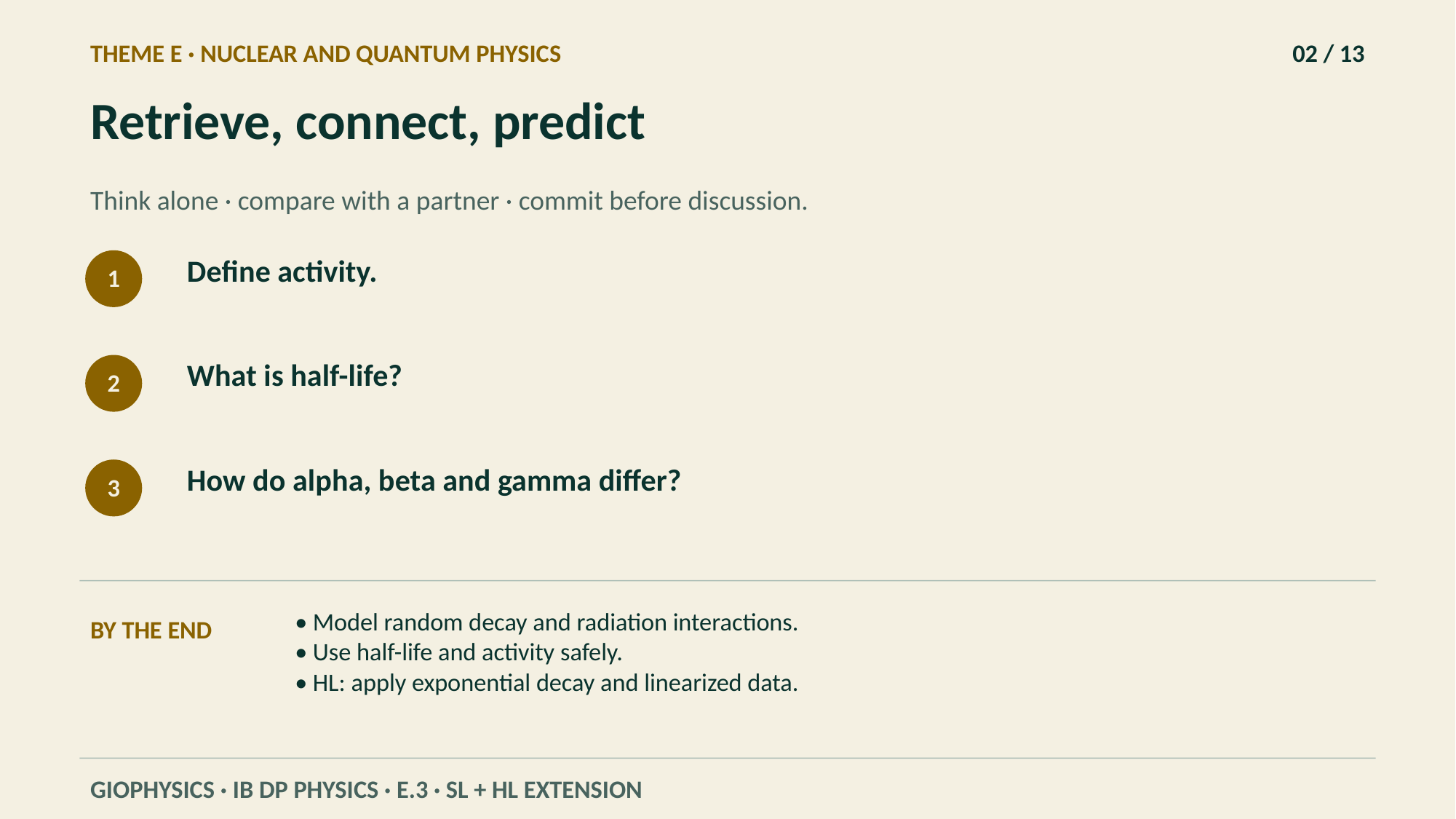

THEME E · NUCLEAR AND QUANTUM PHYSICS
02 / 13
Retrieve, connect, predict
Think alone · compare with a partner · commit before discussion.
Define activity.

1
What is half-life?

2
How do alpha, beta and gamma differ?

3

• Model random decay and radiation interactions.
• Use half-life and activity safely.
• HL: apply exponential decay and linearized data.
BY THE END

GIOPHYSICS · IB DP PHYSICS · E.3 · SL + HL EXTENSION